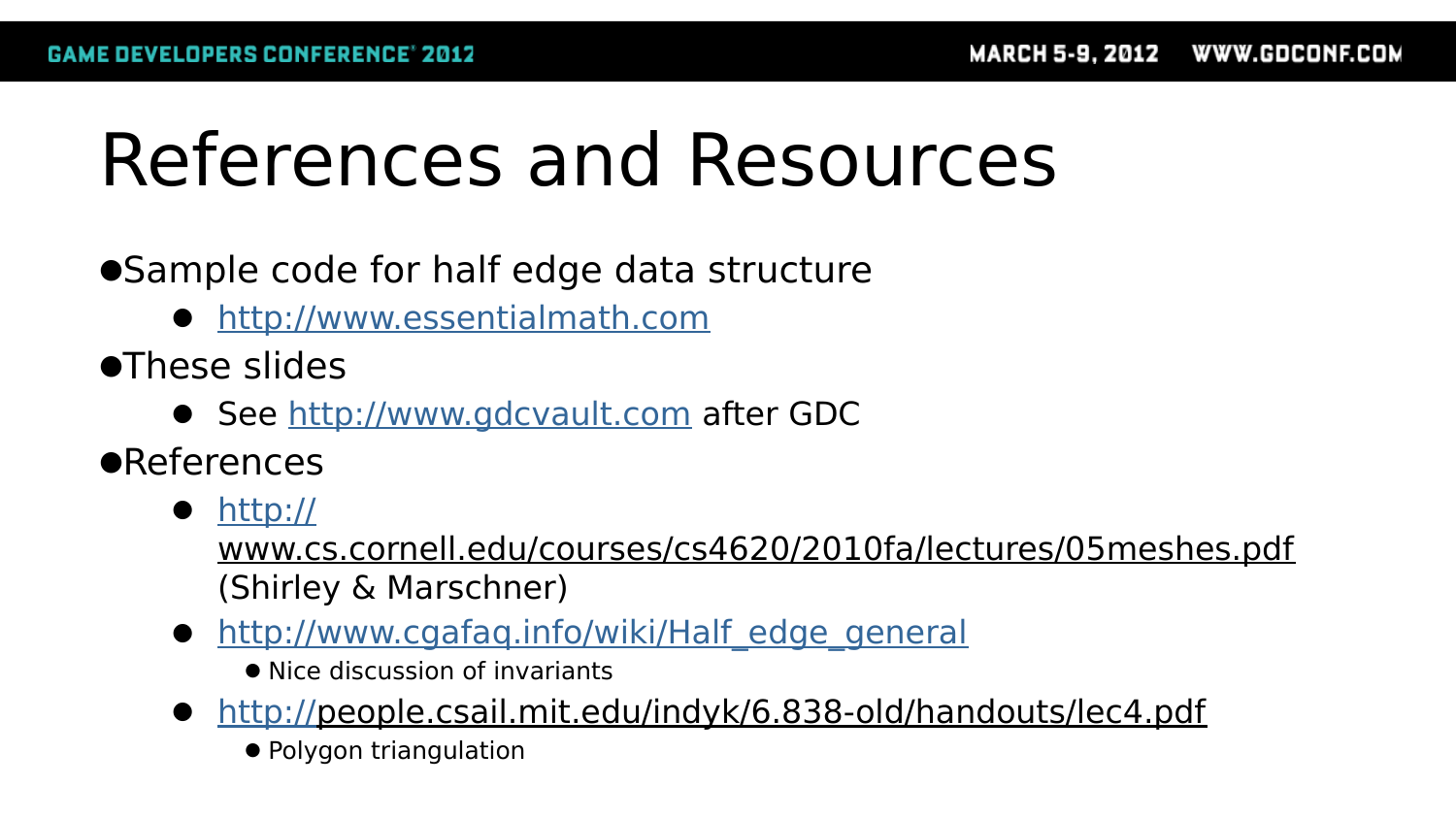

# References and Resources
Sample code for half edge data structure
http://www.essentialmath.com
These slides
See http://www.gdcvault.com after GDC
References
http://www.cs.cornell.edu/courses/cs4620/2010fa/lectures/05meshes.pdf (Shirley & Marschner)
http://www.cgafaq.info/wiki/Half_edge_general
 Nice discussion of invariants
http://people.csail.mit.edu/indyk/6.838-old/handouts/lec4.pdf
 Polygon triangulation